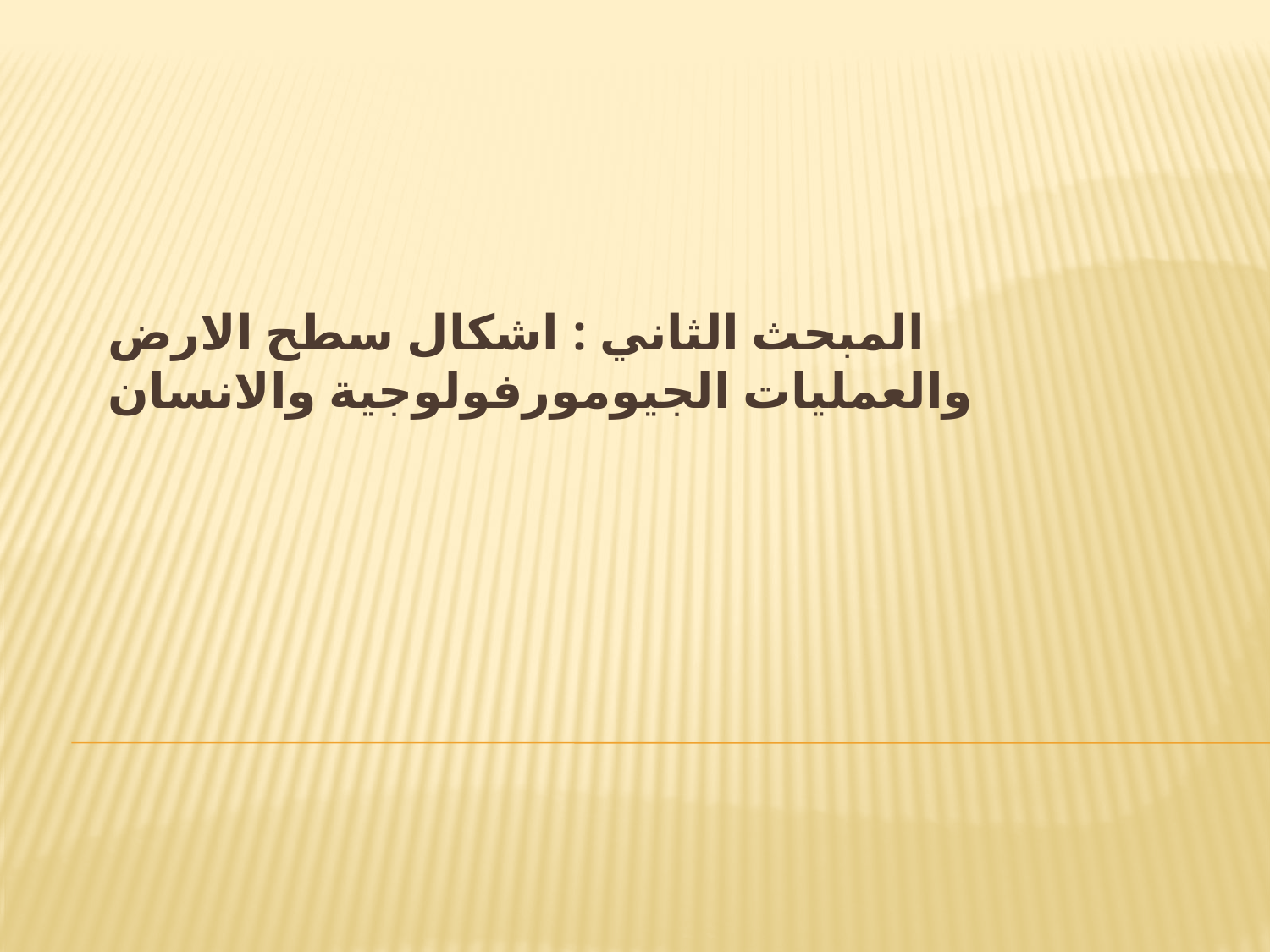

# المبحث الثاني : اشكال سطح الارض والعمليات الجيومورفولوجية والانسان